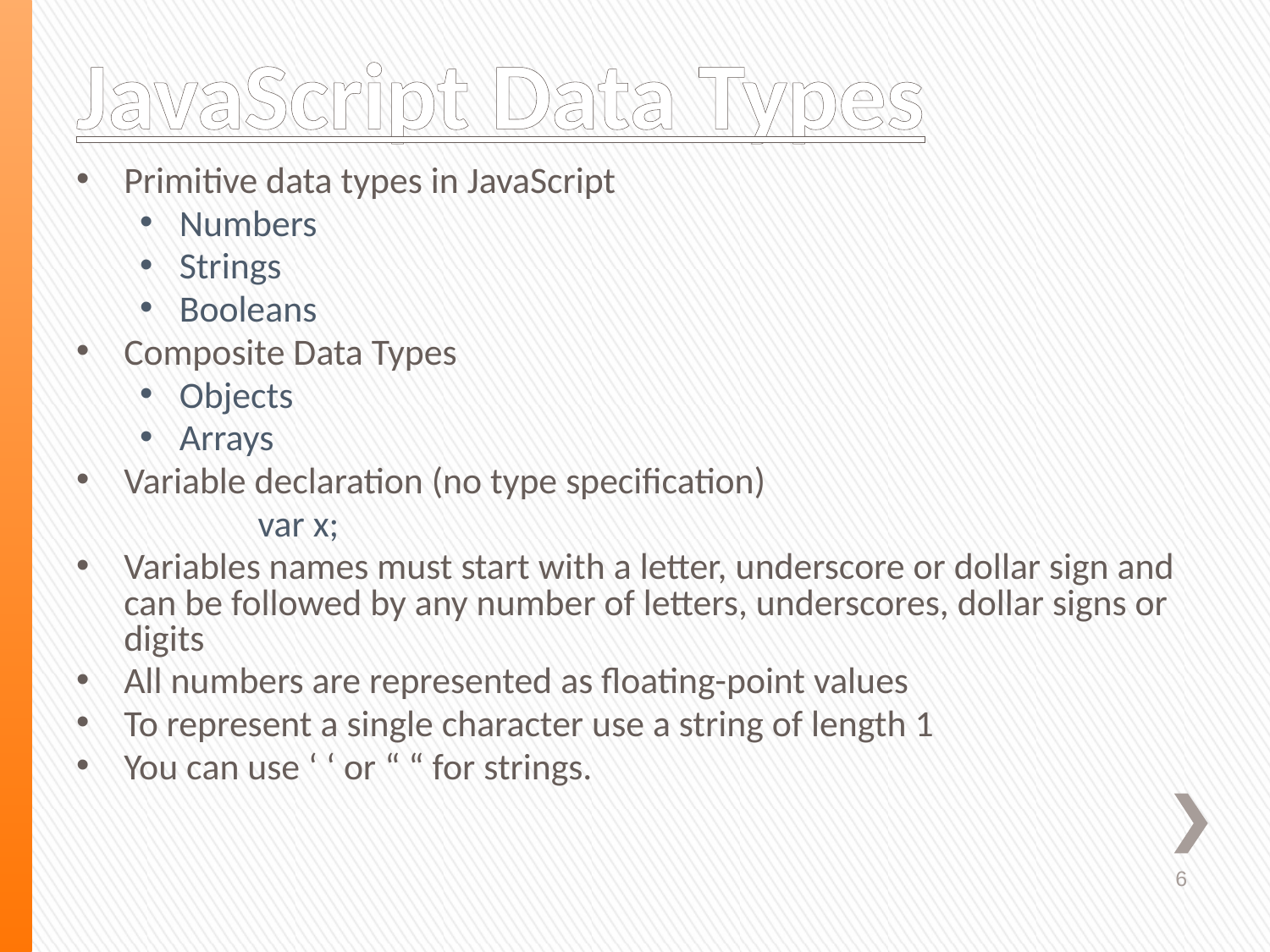

# JavaScript Data Types
Primitive data types in JavaScript
Numbers
Strings
Booleans
Composite Data Types
Objects
Arrays
Variable declaration (no type specification)
	var x;
Variables names must start with a letter, underscore or dollar sign and can be followed by any number of letters, underscores, dollar signs or digits
All numbers are represented as floating-point values
To represent a single character use a string of length 1
You can use ‘ ‘ or “ “ for strings.
6